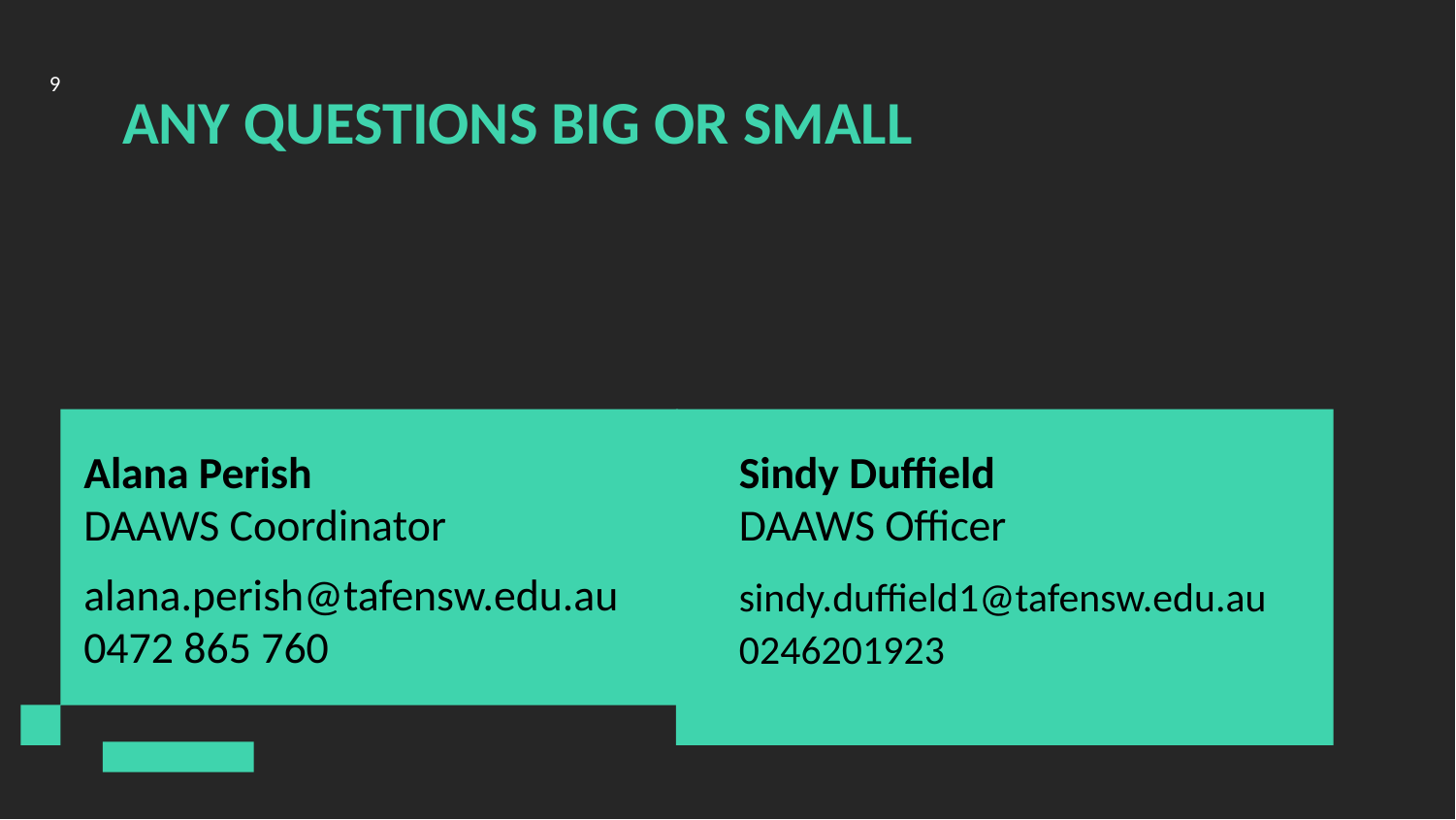

9
# Any questions big or small
Alana Perish
DAAWS Coordinator
alana.perish@tafensw.edu.au
0472 865 760
Sindy Duffield
DAAWS Officer
sindy.duffield1@tafensw.edu.au
0246201923